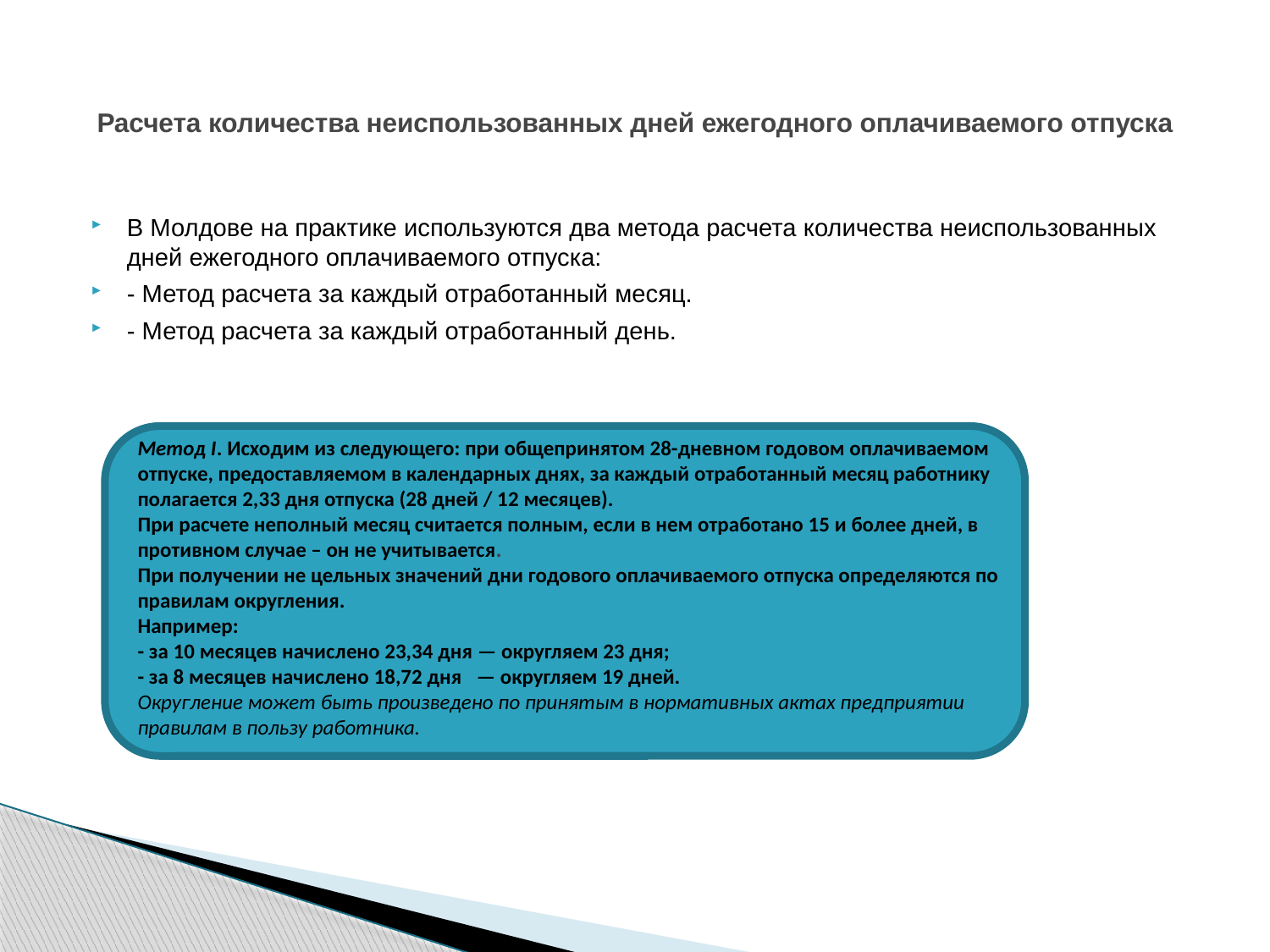

# Расчета количества неиспользованных дней ежегодного оплачиваемого отпуска
В Молдове на практике используются два метода расчета количества неиспользованных дней ежегодного оплачиваемого отпуска:
- Метод расчета за каждый отработанный месяц.
- Метод расчета за каждый отработанный день.

Метод I. Исходим из следующего: при общепринятом 28-дневном годовом оплачиваемом отпуске, предоставляемом в календарных днях, за каждый отработанный месяц работнику полагается 2,33 дня отпуска (28 дней / 12 месяцев).
При расчете неполный месяц считается полным, если в нем отработано 15 и более дней, в противном случае – он не учитывается.
При получении не цельных значений дни годового оплачиваемого отпуска определяются по правилам округления.
Например:
- за 10 месяцев начислено 23,34 дня — округляем 23 дня;
- за 8 месяцев начислено 18,72 дня   — округляем 19 дней.
Округление может быть произведено по принятым в нормативных актах предприятии правилам в пользу работника.